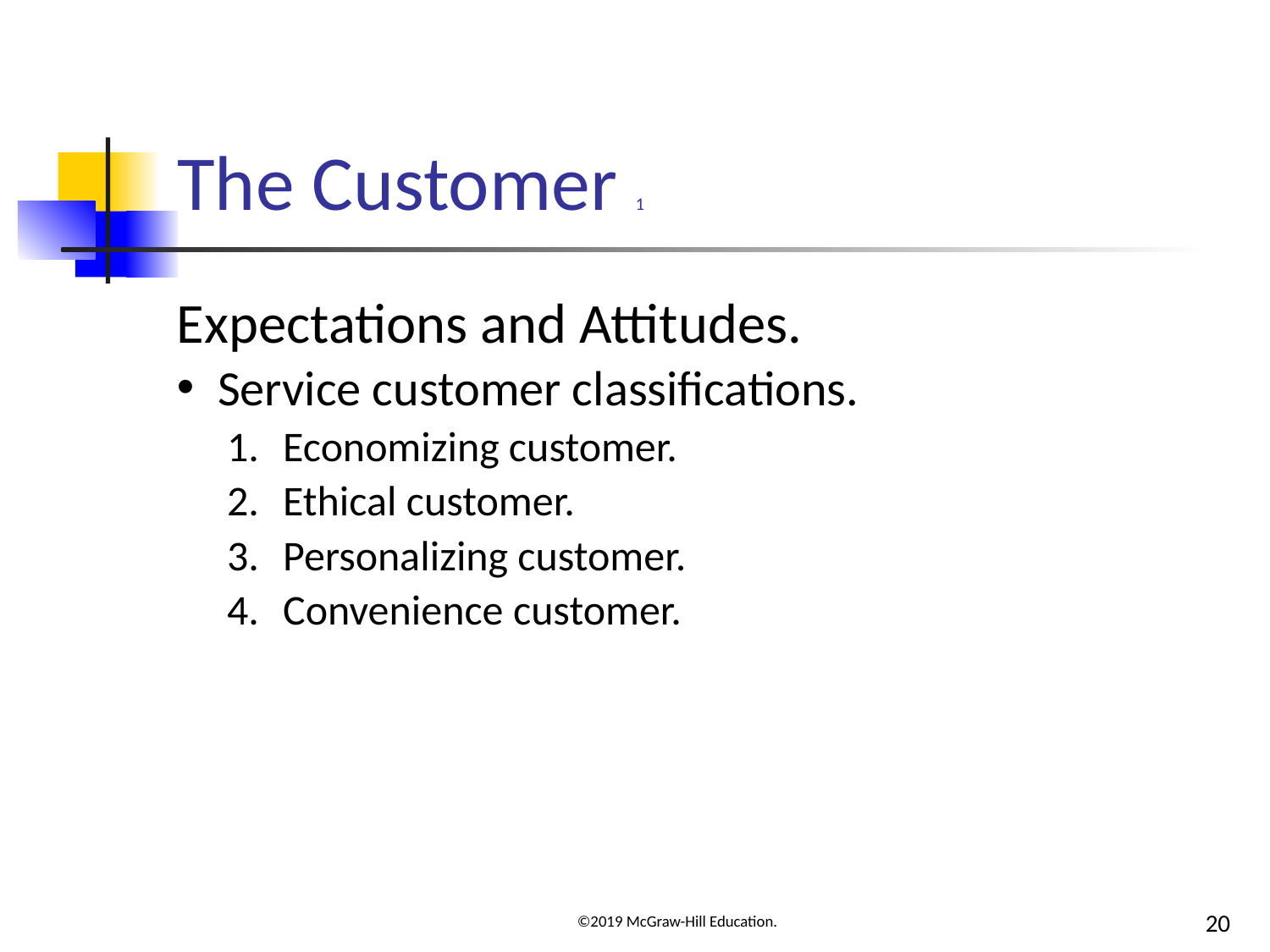

# The Customer 1
Expectations and Attitudes.
Service customer classifications.
Economizing customer.
Ethical customer.
Personalizing customer.
Convenience customer.